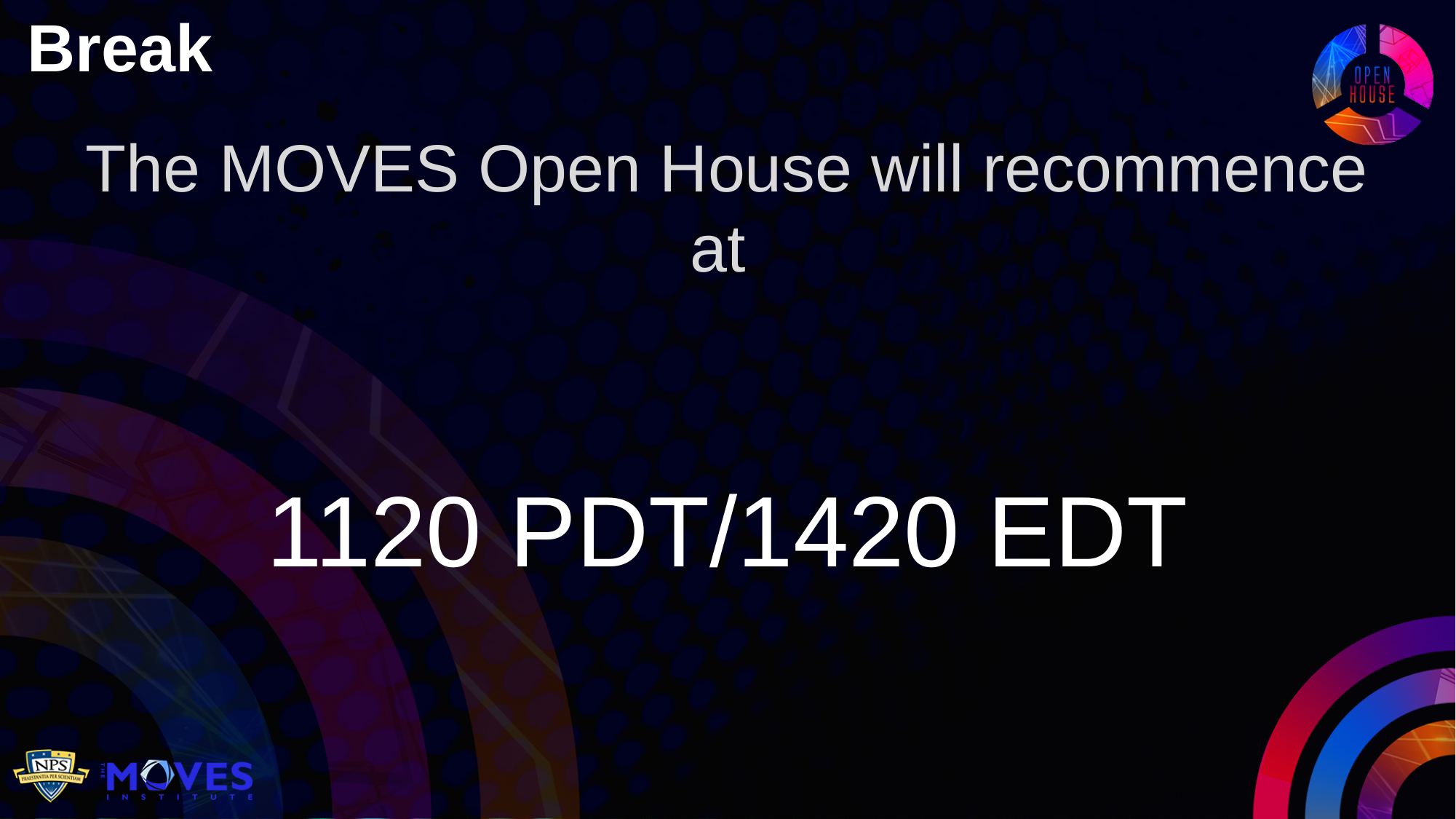

Break
The MOVES Open House will recommence at

1120 PDT/1420 EDT